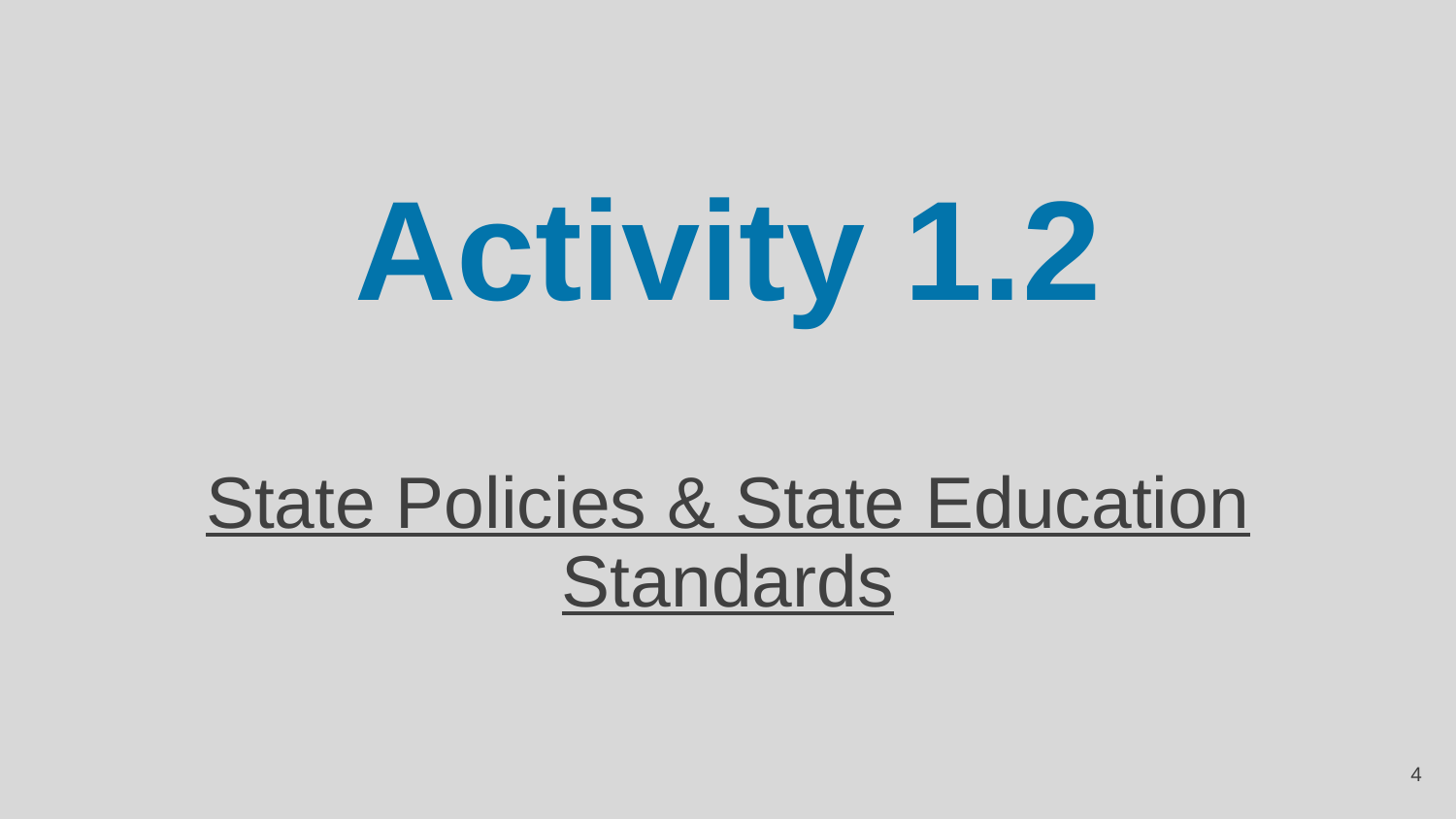

# Activity 1.2
State Policies & State Education Standards
4